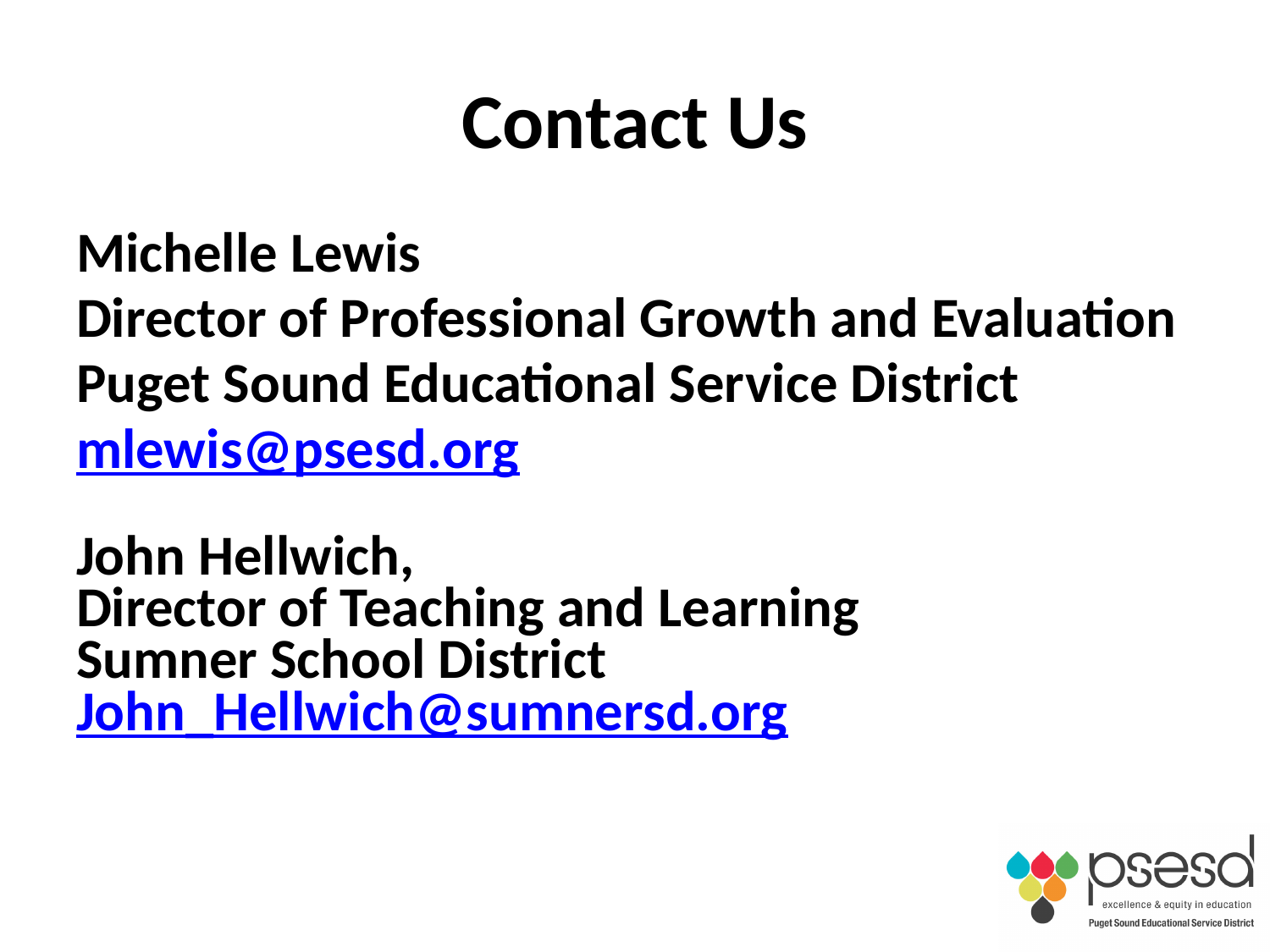

# Contact Us
Michelle Lewis
Director of Professional Growth and Evaluation
Puget Sound Educational Service District
mlewis@psesd.org

John Hellwich,
Director of Teaching and Learning
Sumner School District
John_Hellwich@sumnersd.org